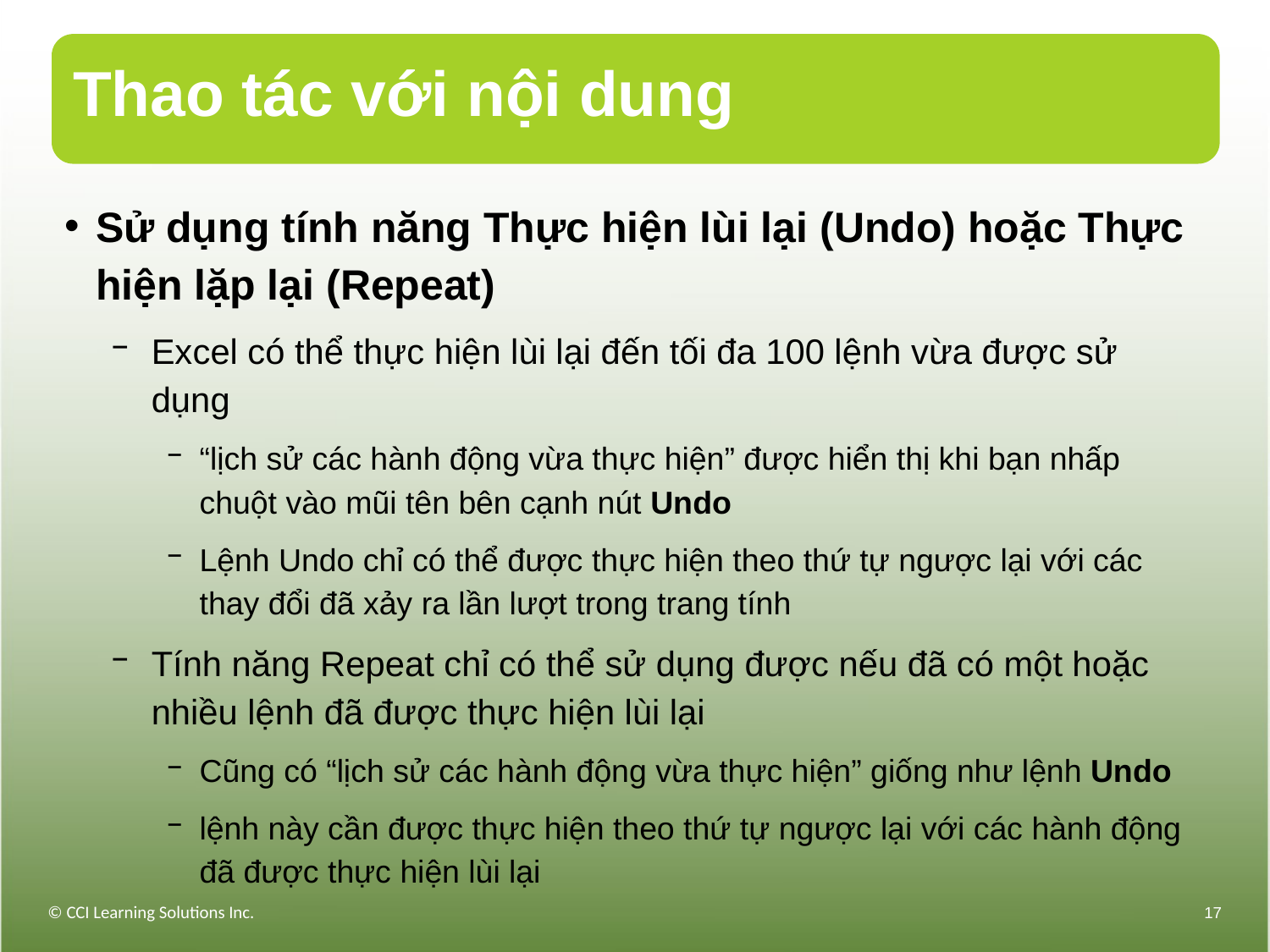

# Thao tác với nội dung
Sử dụng tính năng Thực hiện lùi lại (Undo) hoặc Thực hiện lặp lại (Repeat)
Excel có thể thực hiện lùi lại đến tối đa 100 lệnh vừa được sử dụng
“lịch sử các hành động vừa thực hiện” được hiển thị khi bạn nhấp chuột vào mũi tên bên cạnh nút Undo
Lệnh Undo chỉ có thể được thực hiện theo thứ tự ngược lại với các thay đổi đã xảy ra lần lượt trong trang tính
Tính năng Repeat chỉ có thể sử dụng được nếu đã có một hoặc nhiều lệnh đã được thực hiện lùi lại
Cũng có “lịch sử các hành động vừa thực hiện” giống như lệnh Undo
lệnh này cần được thực hiện theo thứ tự ngược lại với các hành động đã được thực hiện lùi lại

© CCI Learning Solutions Inc.
17